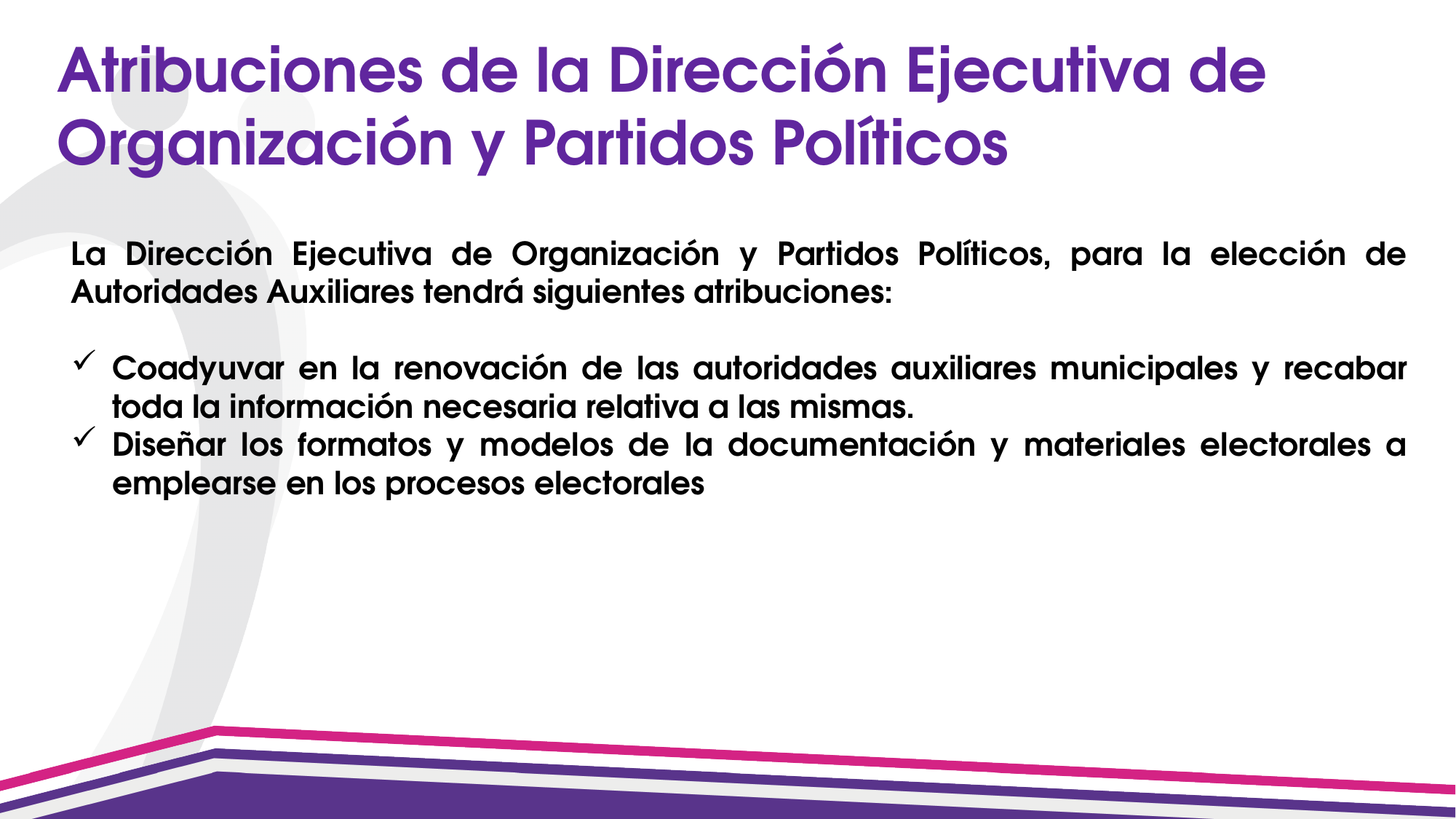

Atribuciones de la Dirección Ejecutiva de Organización y Partidos Políticos
La Dirección Ejecutiva de Organización y Partidos Políticos, para la elección de Autoridades Auxiliares tendrá siguientes atribuciones:

Coadyuvar en la renovación de las autoridades auxiliares municipales y recabar toda la información necesaria relativa a las mismas.
Diseñar los formatos y modelos de la documentación y materiales electorales a emplearse en los procesos electorales